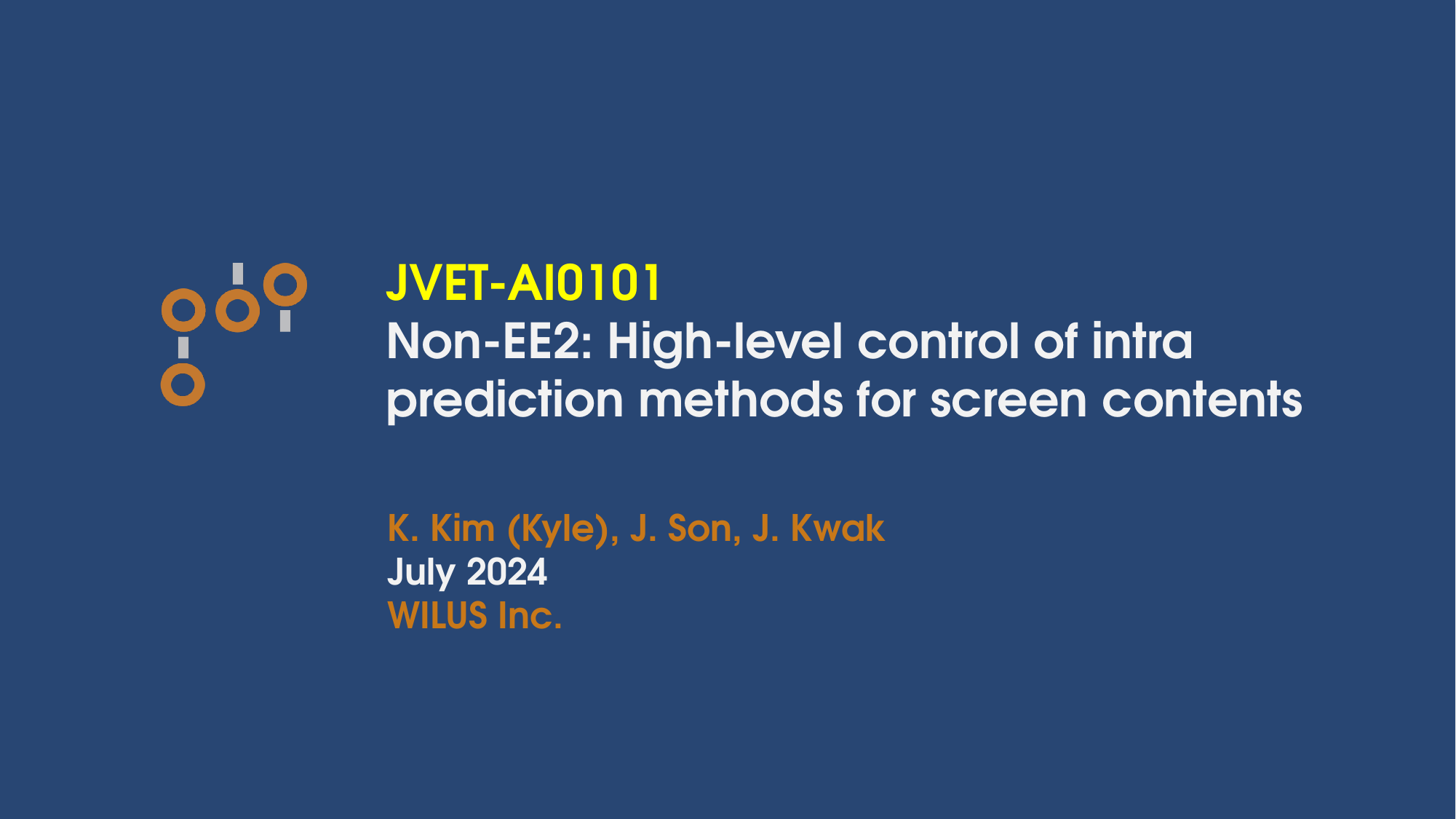

JVET-AI0101
Non-EE2: High-level control of intra prediction methods for screen contents
K. Kim (Kyle), J. Son, J. Kwak
July 2024
WILUS Inc.